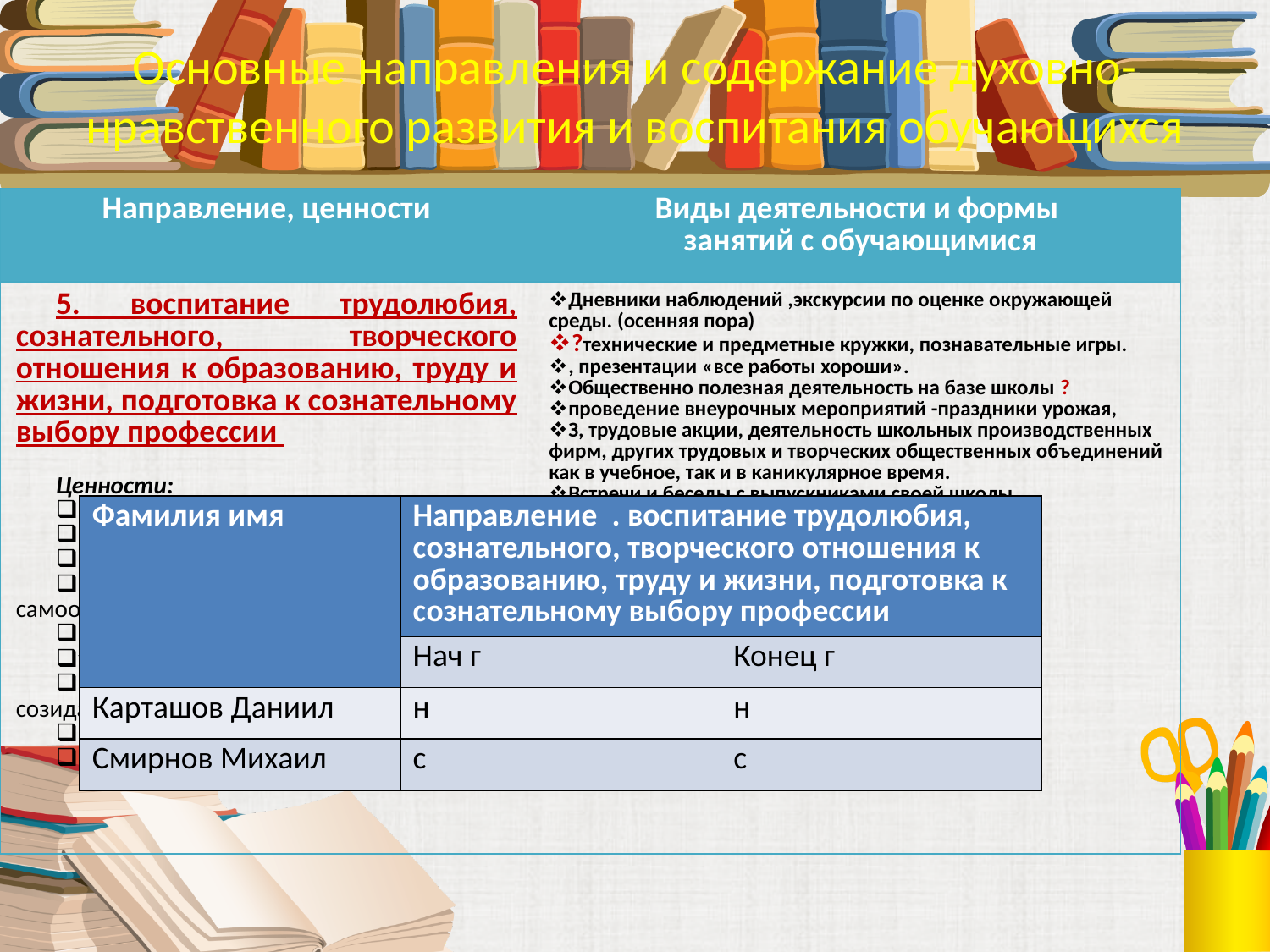

Основные направления и содержание духовно-нравственного развития и воспитания обучающихся
| Направление, ценности | Виды деятельности и формы занятий с обучающимися |
| --- | --- |
| 5. воспитание трудолюбия, сознательного, творческого отношения к образованию, труду и жизни, подготовка к сознательному выбору профессии Ценности: научное знание стремление к познанию и истине научная картина мира нравственный смысл учения и самообразования интеллектуальное развитие личности уважение к труду и людям труда нравственный смысл труда, творчество и созидание целеустремлённость и настойчивость, бережливость | Дневники наблюдений ,экскурсии по оценке окружающей среды. (осенняя пора) ?технические и предметные кружки, познавательные игры. , презентации «все работы хороши». Общественно полезная деятельность на базе школы ? проведение внеурочных мероприятий -праздники урожая, З, трудовые акции, деятельность школьных производственных фирм, других трудовых и творческих общественных объединений как в учебное, так и в каникулярное время. Встречи и беседы с выпускниками своей школы. |
| Фамилия имя | Направление . воспитание трудолюбия, сознательного, творческого отношения к образованию, труду и жизни, подготовка к сознательному выбору профессии |  |
| --- | --- | --- |
|  | Нач г | Конец г |
| Карташов Даниил | н | н |
| Смирнов Михаил | с | с |